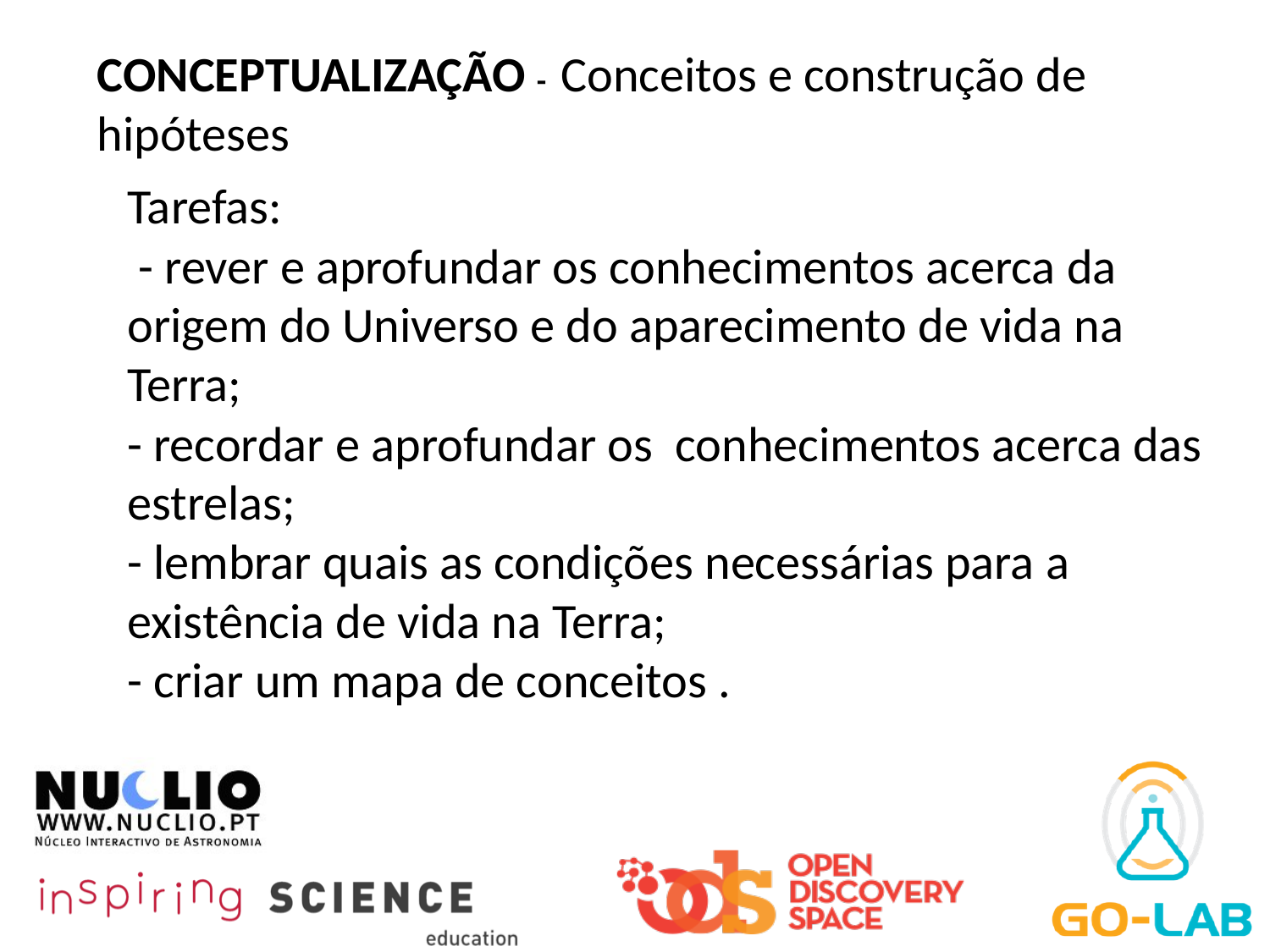

CONCEPTUALIZAÇÃO -  Conceitos e construção de hipóteses
Tarefas:
 - rever e aprofundar os conhecimentos acerca da origem do Universo e do aparecimento de vida na Terra;
- recordar e aprofundar os  conhecimentos acerca das estrelas;
- lembrar quais as condições necessárias para a existência de vida na Terra;
- criar um mapa de conceitos .